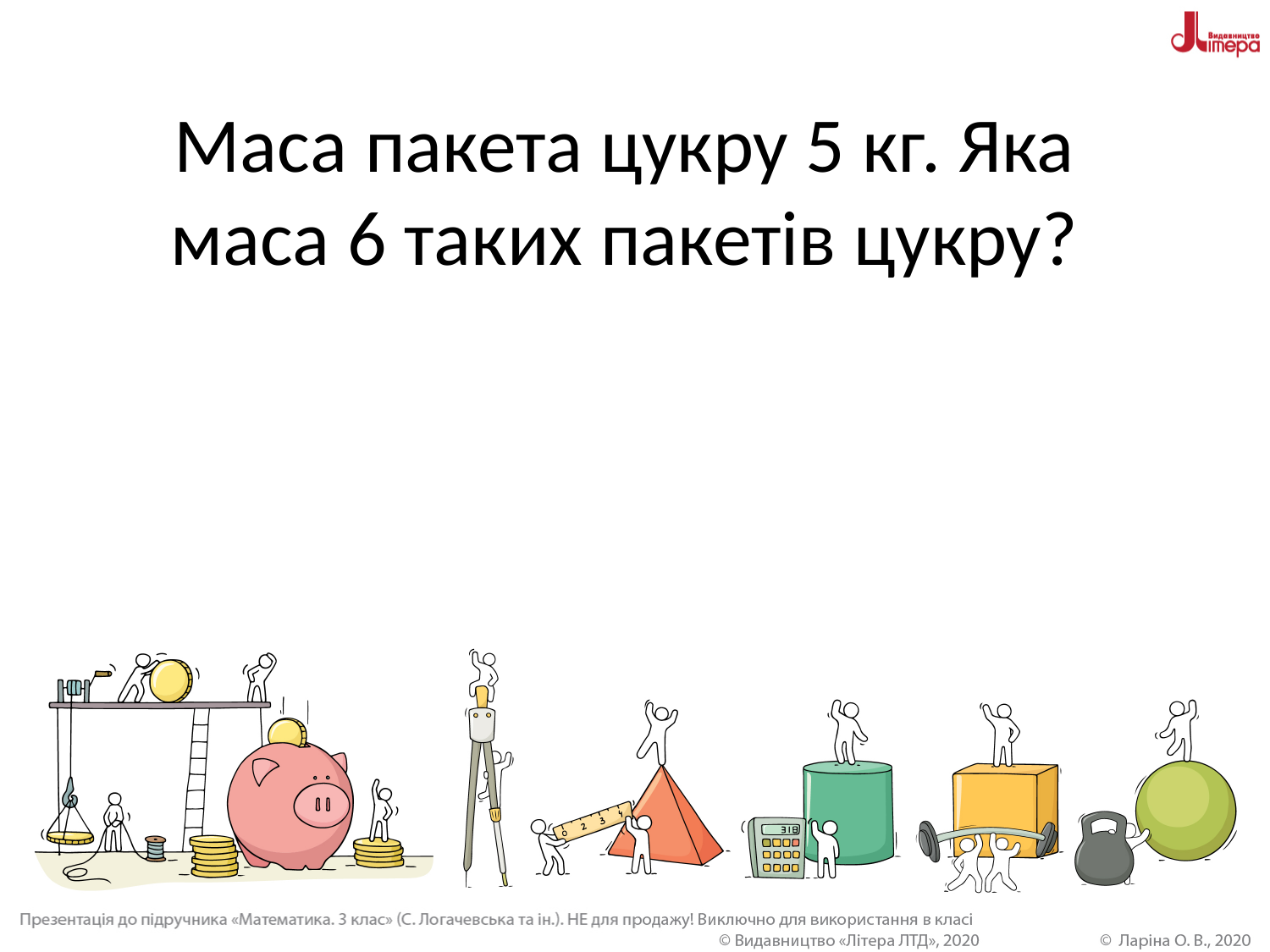

# Маса пакета цукру 5 кг. Яка маса 6 таких пакетів цукру?